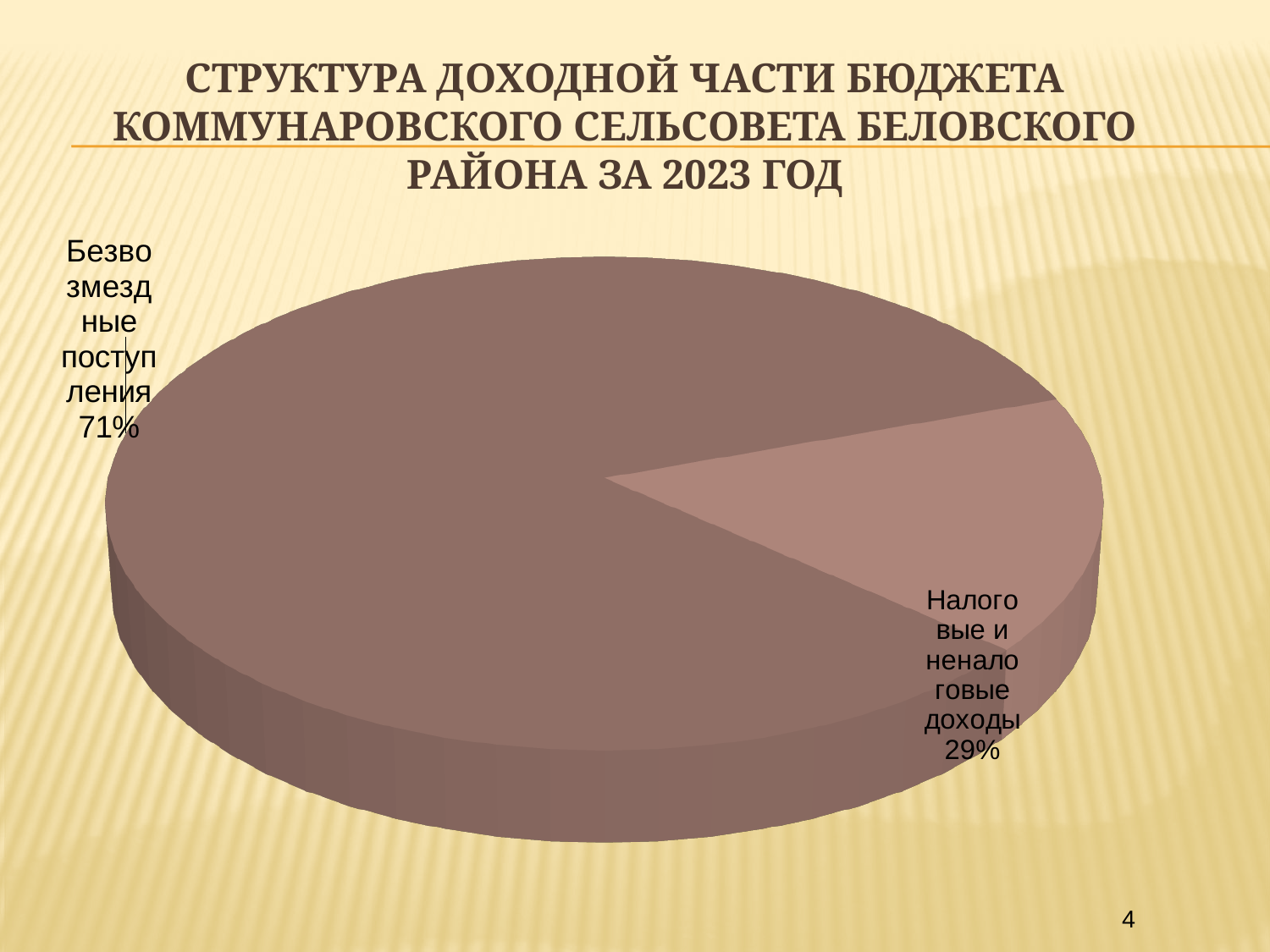

# Структура доходной части бюджета Коммунаровского сельсовета Беловского района за 2023 год

[unsupported chart]